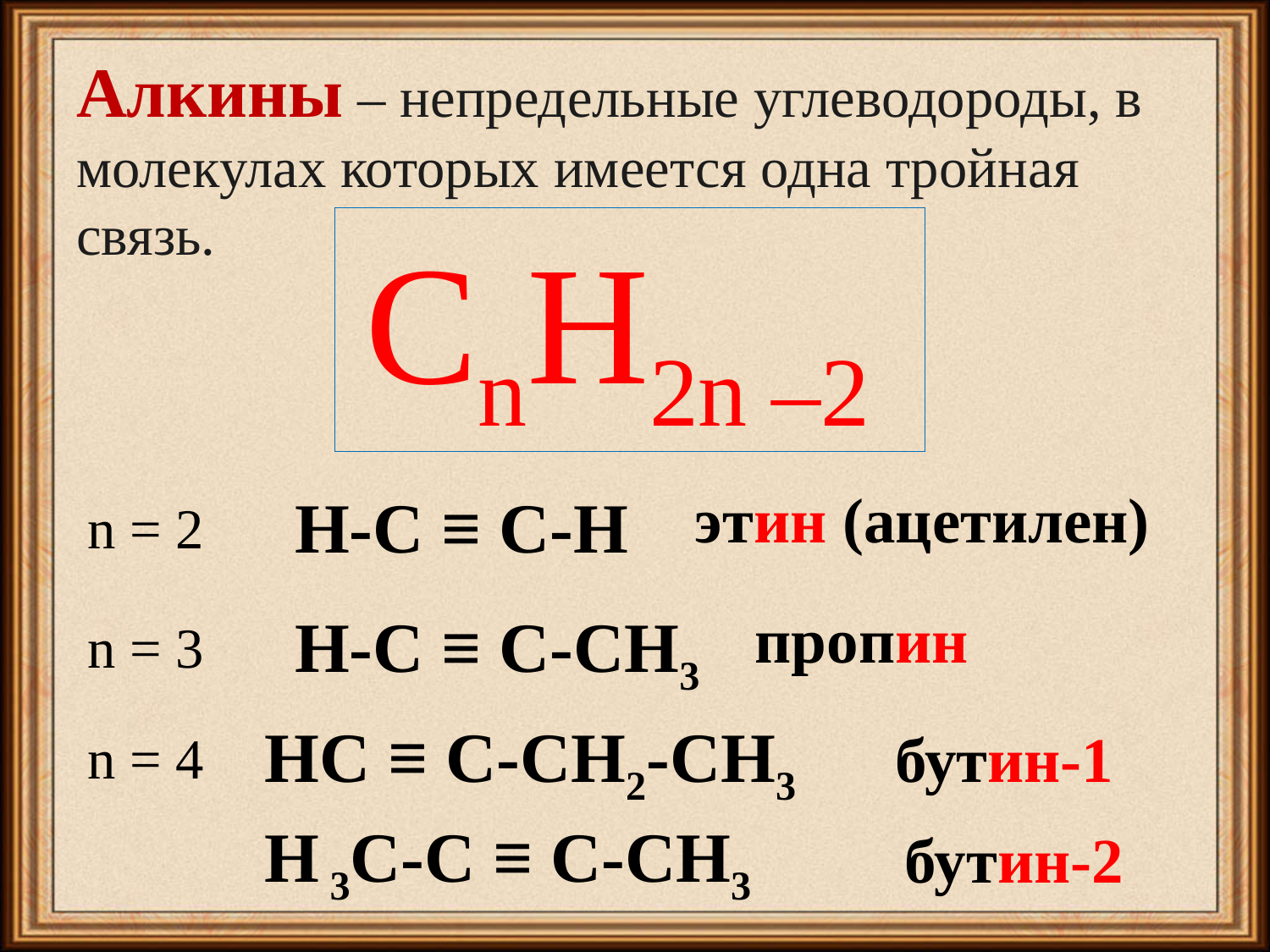

# Алкины – непредельные углеводороды, в молекулах которых имеется одна тройная связь.
CnH2n –2
 этин (ацетилен)
 H-C ≡ C-H
n = 2
 пропин
 H-C ≡ C-СH3
n = 3
 HC ≡ C-СH2-СH3
 бутин-1
n = 4
 H 3C-C ≡ С-СH3
 бутин-2